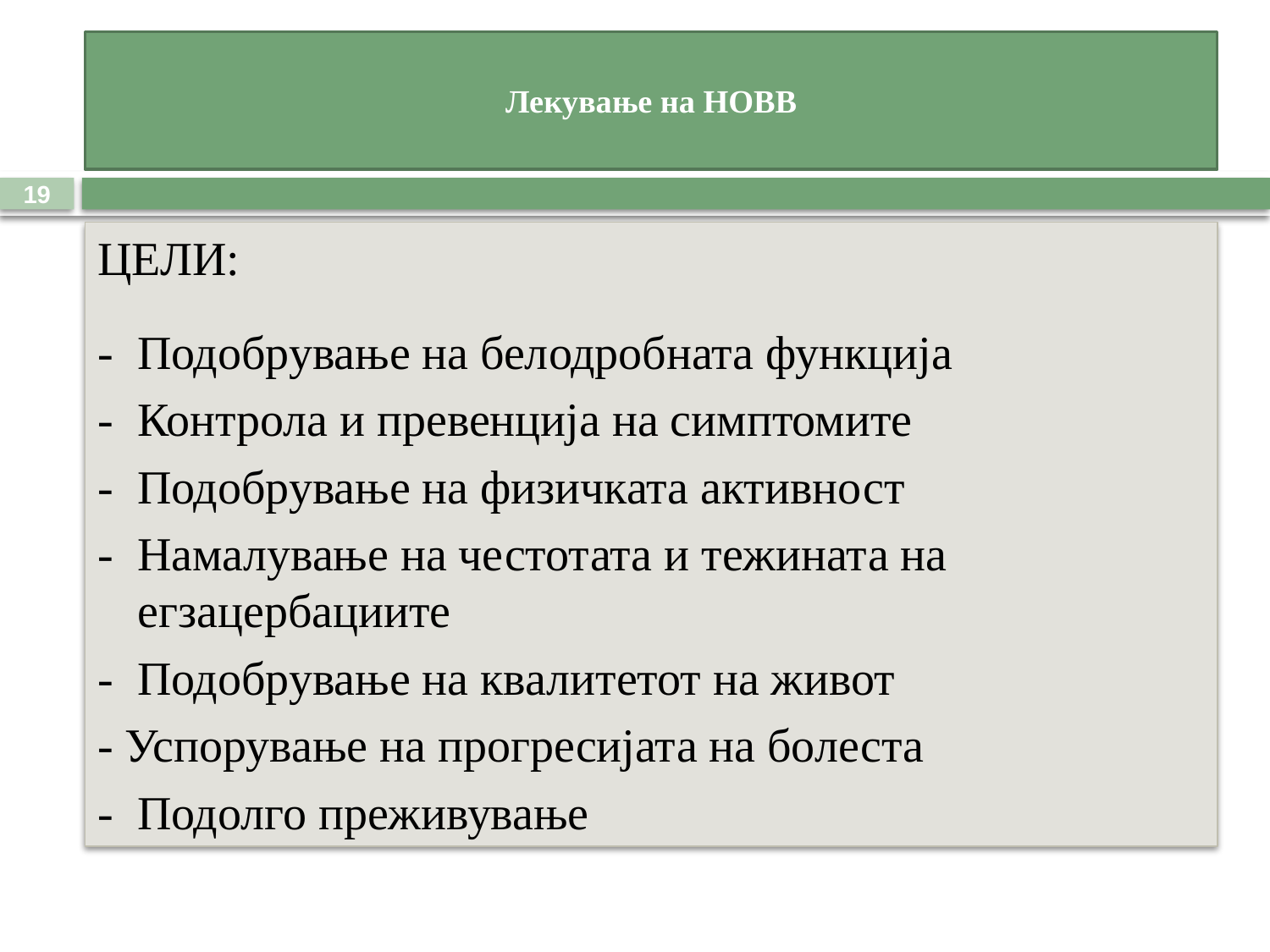

# Лекување на НОВВ
19
ЦЕЛИ:

-  Подобрување на белодробната функција
-  Контрола и превенција на симптомите
-  Подобрување на физичката активност
-  Намалување на честотата и тежината на егзацербациите
-  Подобрување на квалитетот на живот
- Успорување на прогресијата на болеста
-  Подолго преживување